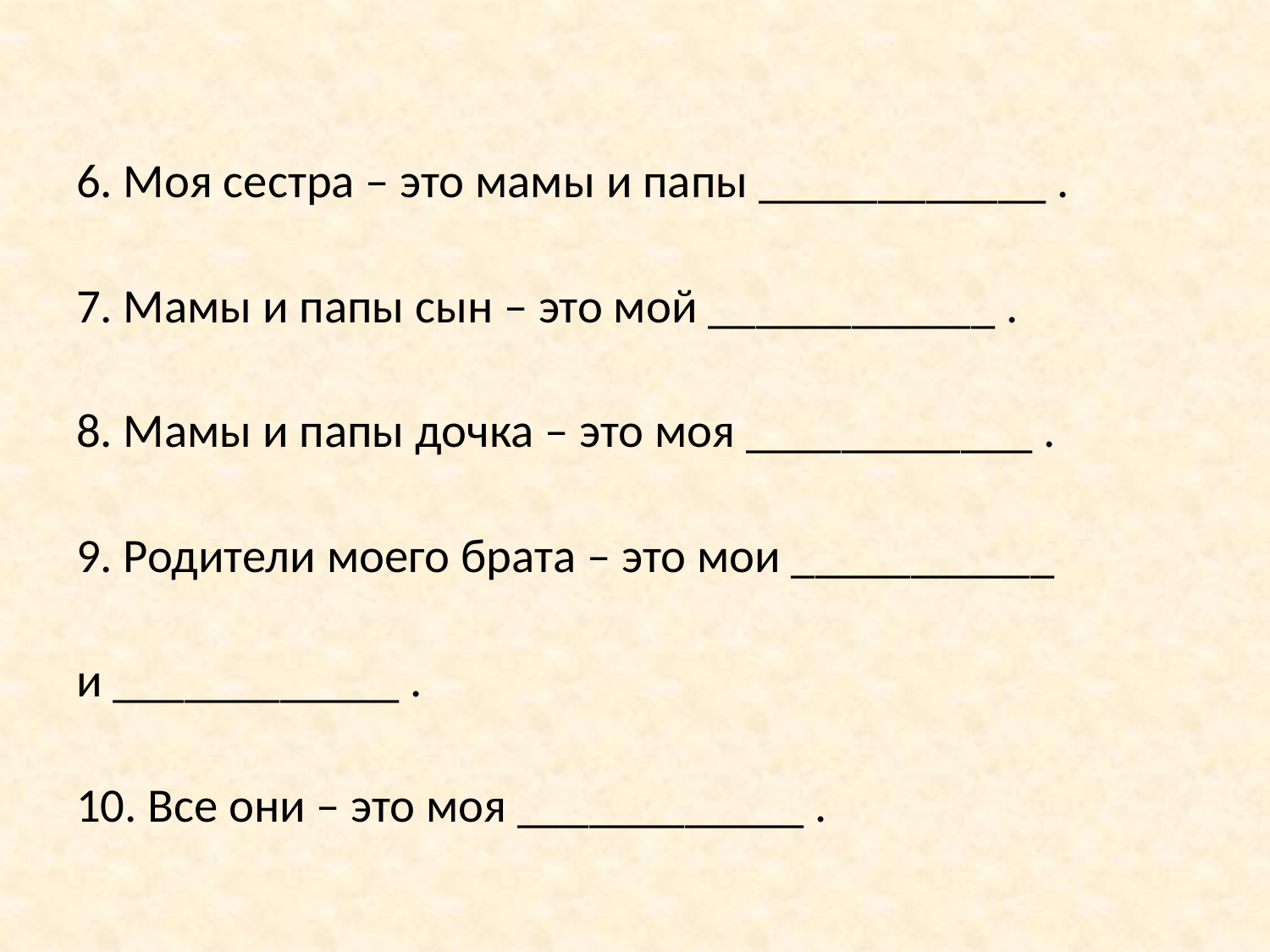

6. Моя сестра – это мамы и папы ____________ .
7. Мамы и папы сын – это мой ____________ .
8. Мамы и папы дочка – это моя ____________ .
9. Родители моего брата – это мои ___________
и ____________ .
10. Все они – это моя ____________ .